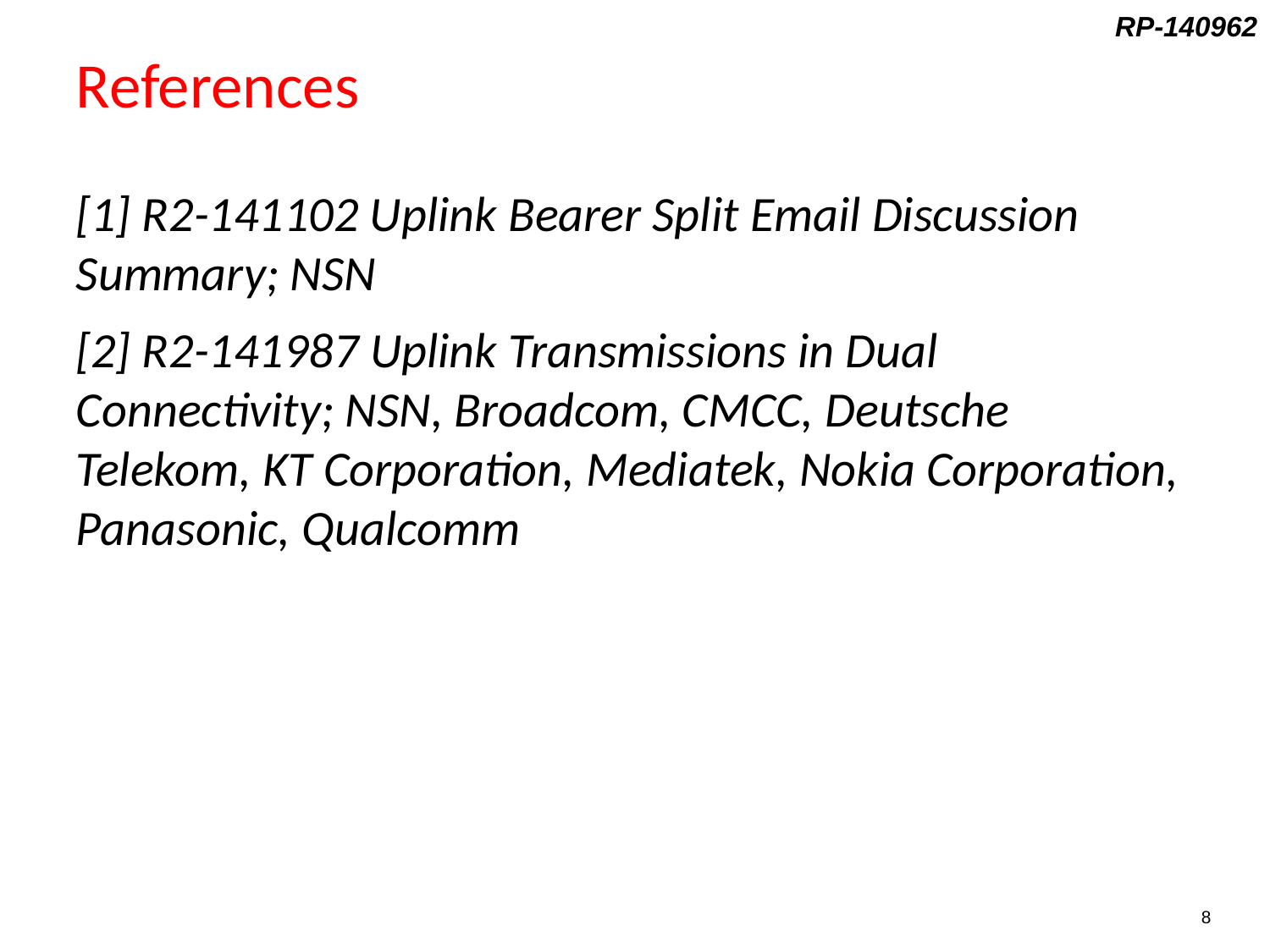

# References
[1] R2-141102 Uplink Bearer Split Email Discussion Summary; NSN
[2] R2-141987 Uplink Transmissions in Dual Connectivity; NSN, Broadcom, CMCC, Deutsche Telekom, KT Corporation, Mediatek, Nokia Corporation, Panasonic, Qualcomm
8